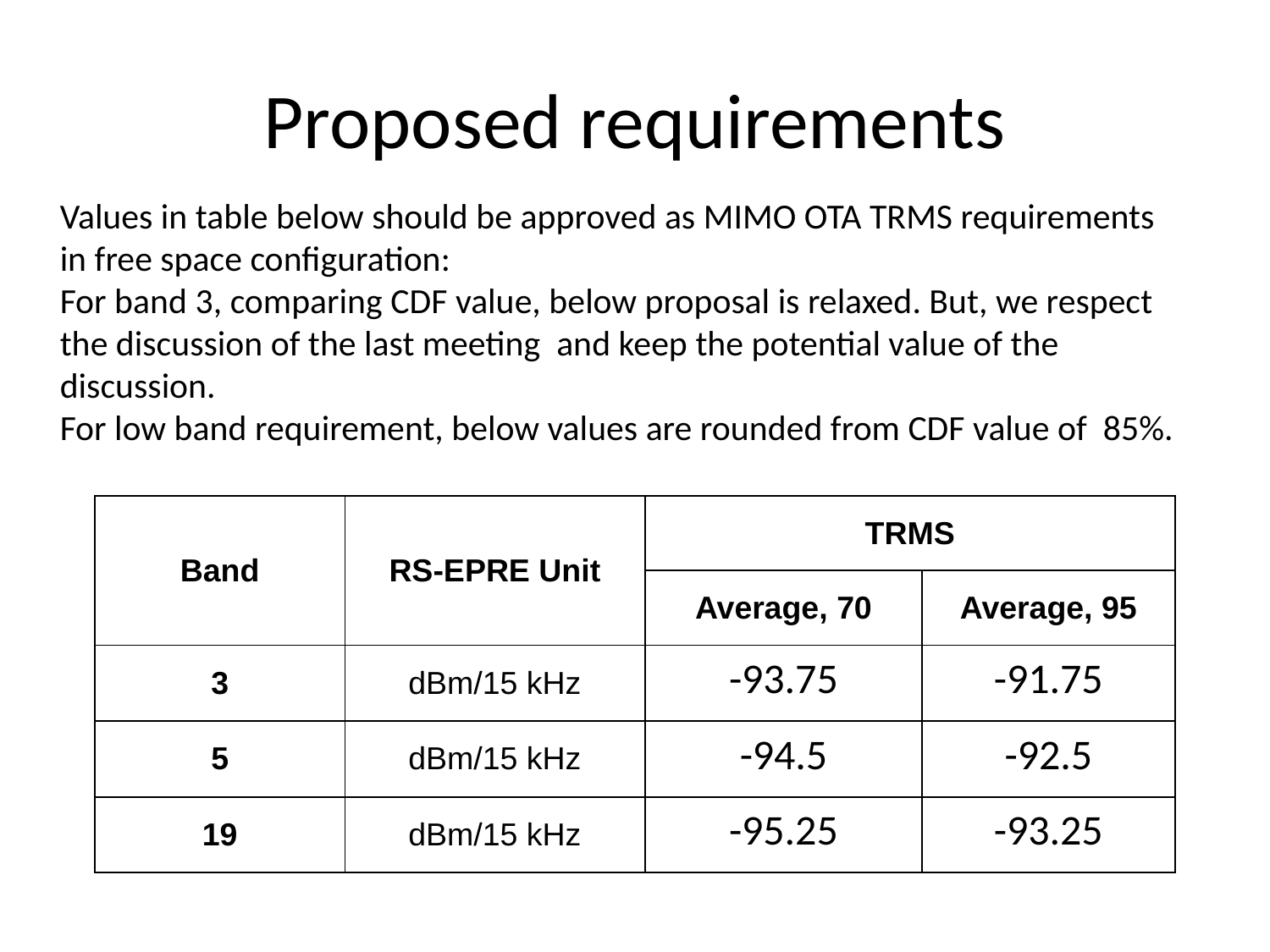

# Proposed requirements
Values in table below should be approved as MIMO OTA TRMS requirements in free space configuration:
For band 3, comparing CDF value, below proposal is relaxed. But, we respect the discussion of the last meeting  and keep the potential value of the discussion.
For low band requirement, below values are rounded from CDF value of  85%.
| Band | RS-EPRE Unit | TRMS |  |
| --- | --- | --- | --- |
|  |  | Average, 70 | Average, 95 |
| 3 | dBm/15 kHz | -93.75 | -91.75 |
| 5 | dBm/15 kHz | -94.5 | -92.5 |
| 19 | dBm/15 kHz | -95.25 | -93.25 |